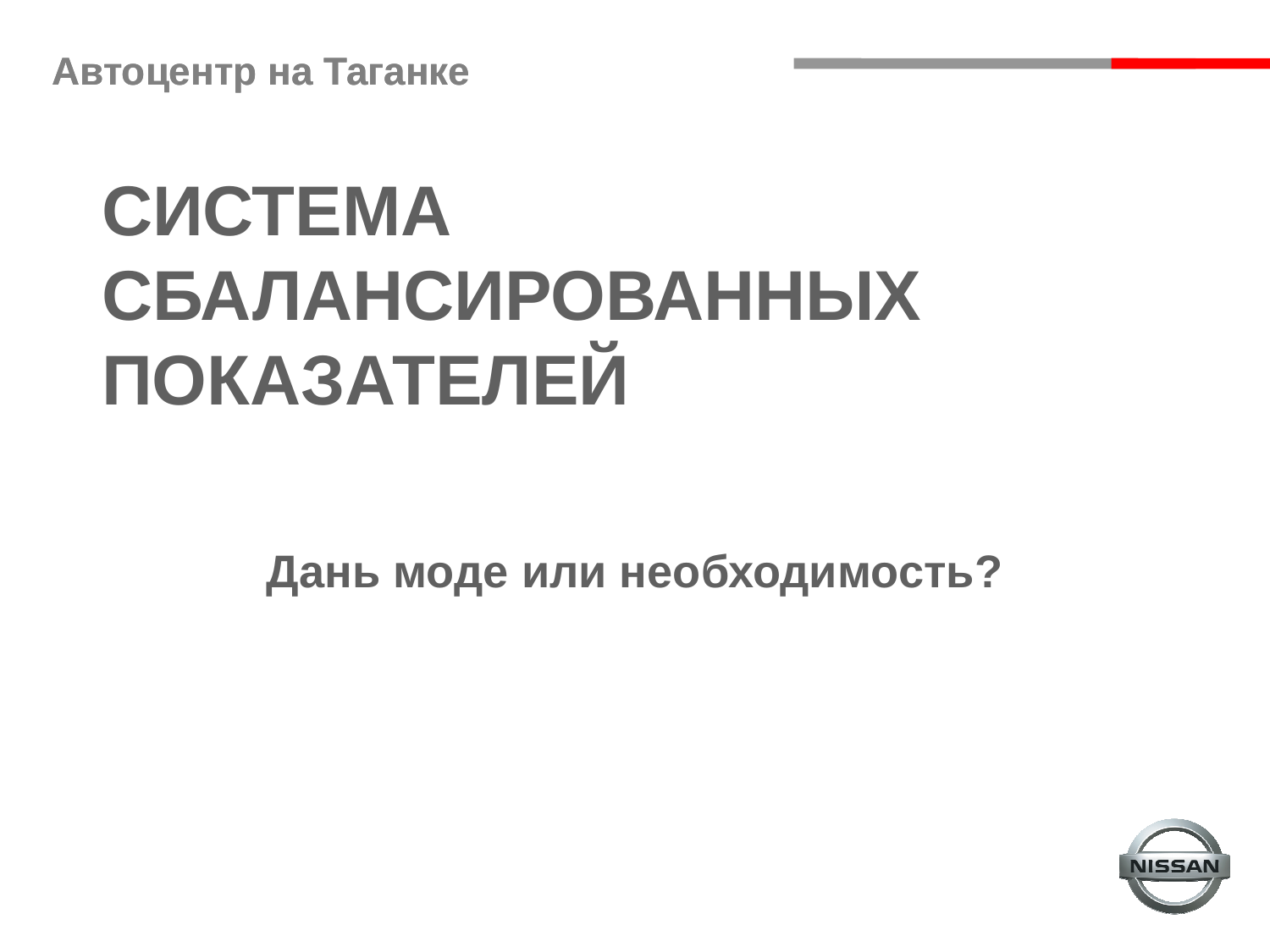

# Система сбалансированных показателей
Дань моде или необходимость?